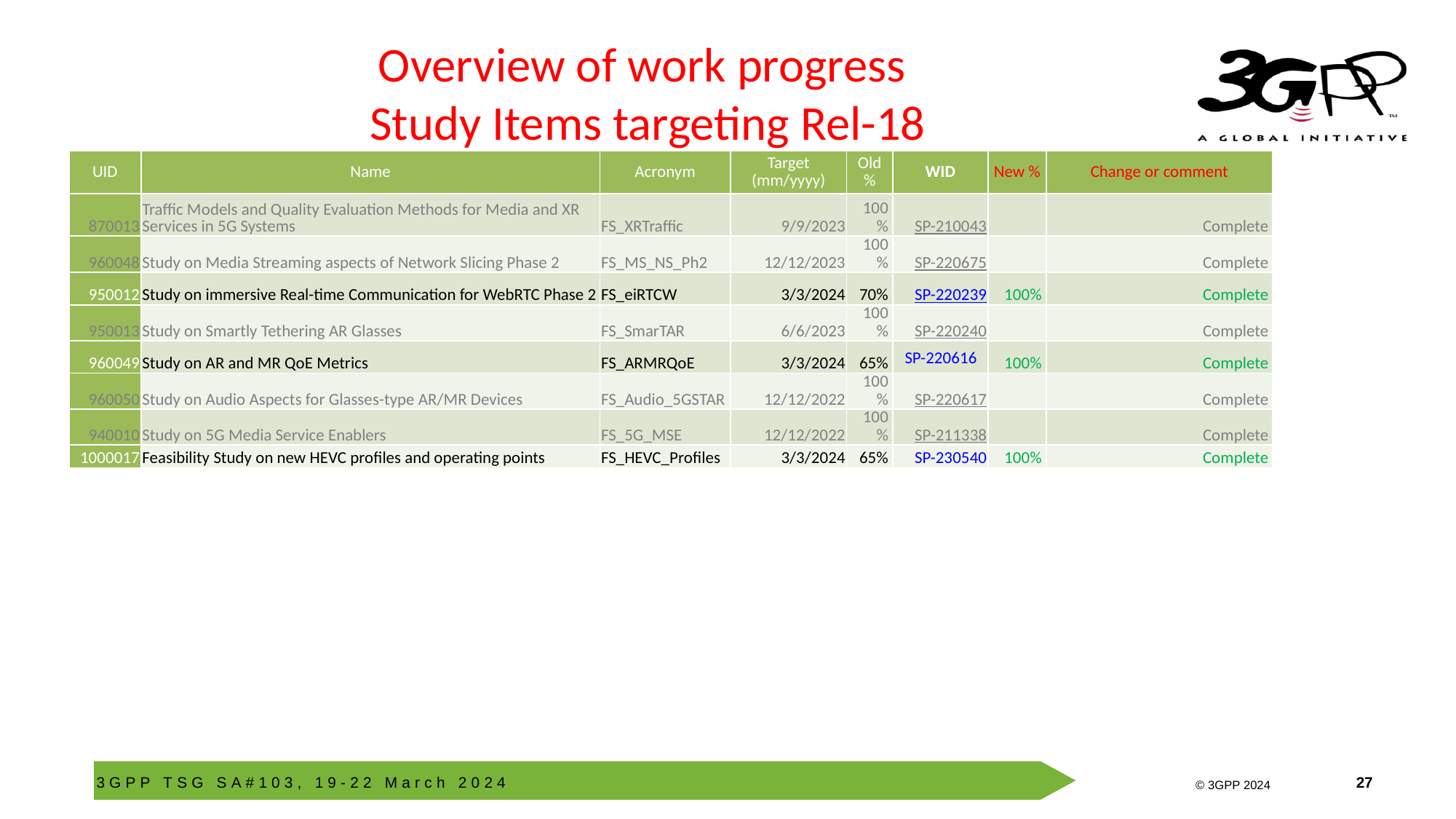

# Overview of work progress Study Items targeting Rel-18
| UID | Name | Acronym | Target (mm/yyyy) | Old % | WID | New % | Change or comment |
| --- | --- | --- | --- | --- | --- | --- | --- |
| 870013 | Traffic Models and Quality Evaluation Methods for Media and XR Services in 5G Systems | FS\_XRTraffic | 9/9/2023 | 100% | SP-210043 |  | Complete |
| 960048 | Study on Media Streaming aspects of Network Slicing Phase 2 | FS\_MS\_NS\_Ph2 | 12/12/2023 | 100% | SP-220675 |  | Complete |
| 950012 | Study on immersive Real-time Communication for WebRTC Phase 2 | FS\_eiRTCW | 3/3/2024 | 70% | SP-220239 | 100% | Complete |
| 950013 | Study on Smartly Tethering AR Glasses | FS\_SmarTAR | 6/6/2023 | 100% | SP-220240 |  | Complete |
| 960049 | Study on AR and MR QoE Metrics | FS\_ARMRQoE | 3/3/2024 | 65% | SP-220616 | 100% | Complete |
| 960050 | Study on Audio Aspects for Glasses-type AR/MR Devices | FS\_Audio\_5GSTAR | 12/12/2022 | 100% | SP-220617 |  | Complete |
| 940010 | Study on 5G Media Service Enablers | FS\_5G\_MSE | 12/12/2022 | 100% | SP-211338 |  | Complete |
| 1000017 | Feasibility Study on new HEVC profiles and operating points | FS\_HEVC\_Profiles | 3/3/2024 | 65% | SP-230540 | 100% | Complete |